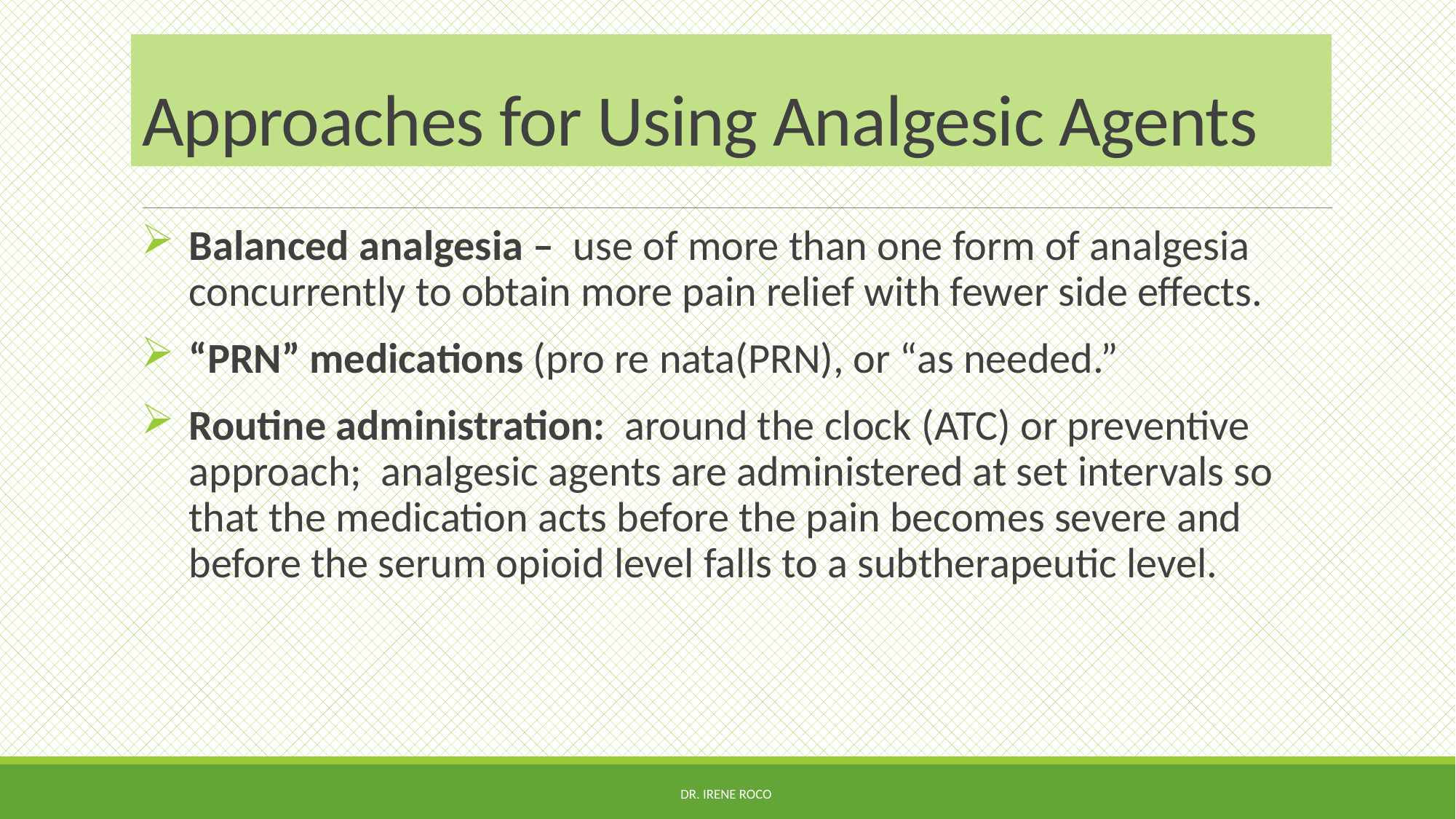

# Approaches for Using Analgesic Agents
Balanced analgesia –  use of more than one form of analgesia concurrently to obtain more pain relief with fewer side effects.
“PRN” medications (pro re nata(PRN), or “as needed.”
Routine administration:  around the clock (ATC) or preventive approach;  analgesic agents are administered at set intervals so that the medication acts before the pain becomes severe and before the serum opioid level falls to a subtherapeutic level.

Dr. Irene Roco